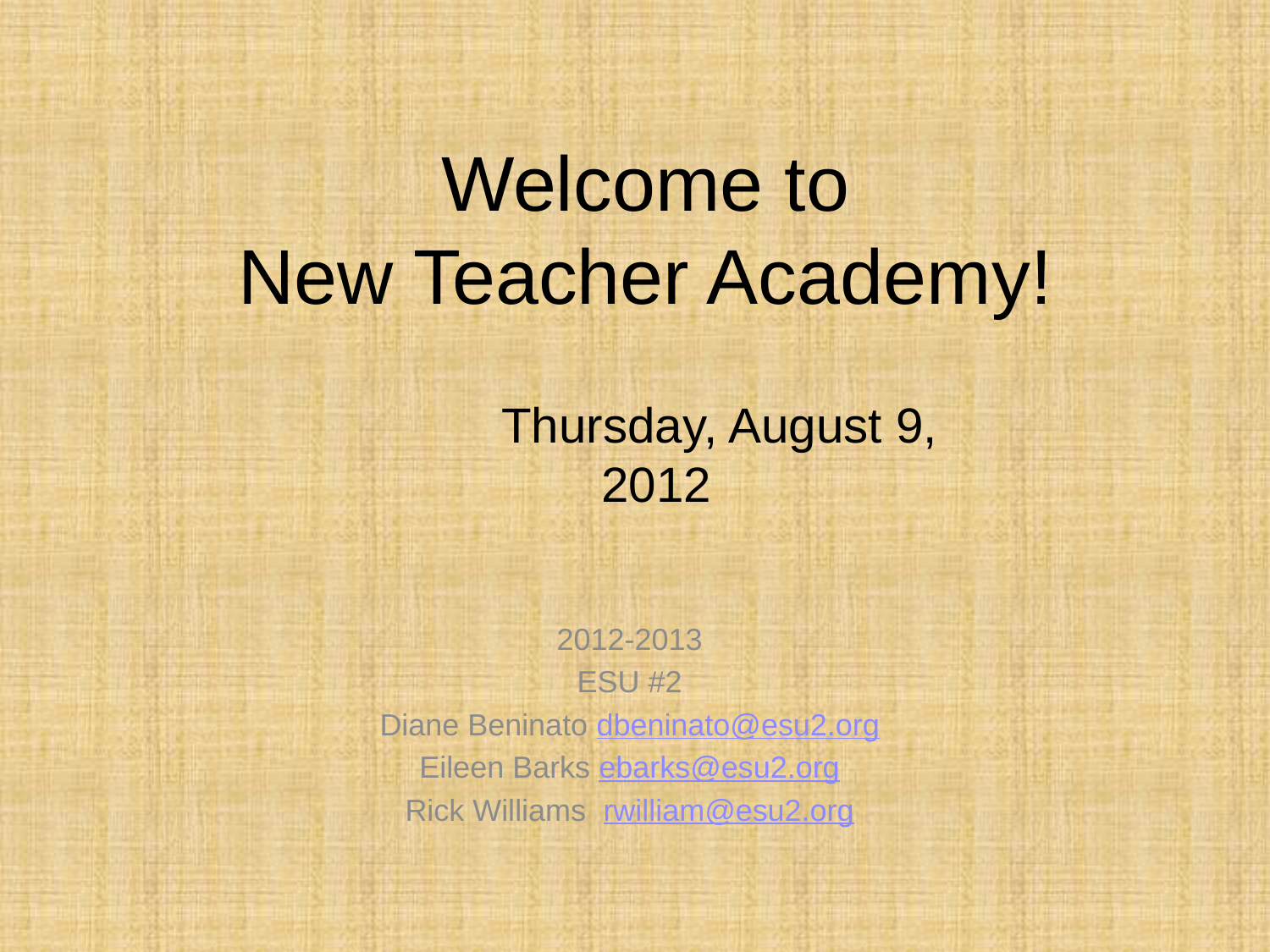

# Welcome to New Teacher Academy!

	Thursday, August 9, 2012

2012-2013
ESU #2
Diane Beninato dbeninato@esu2.org
Eileen Barks ebarks@esu2.org
Rick Williams  rwilliam@esu2.org